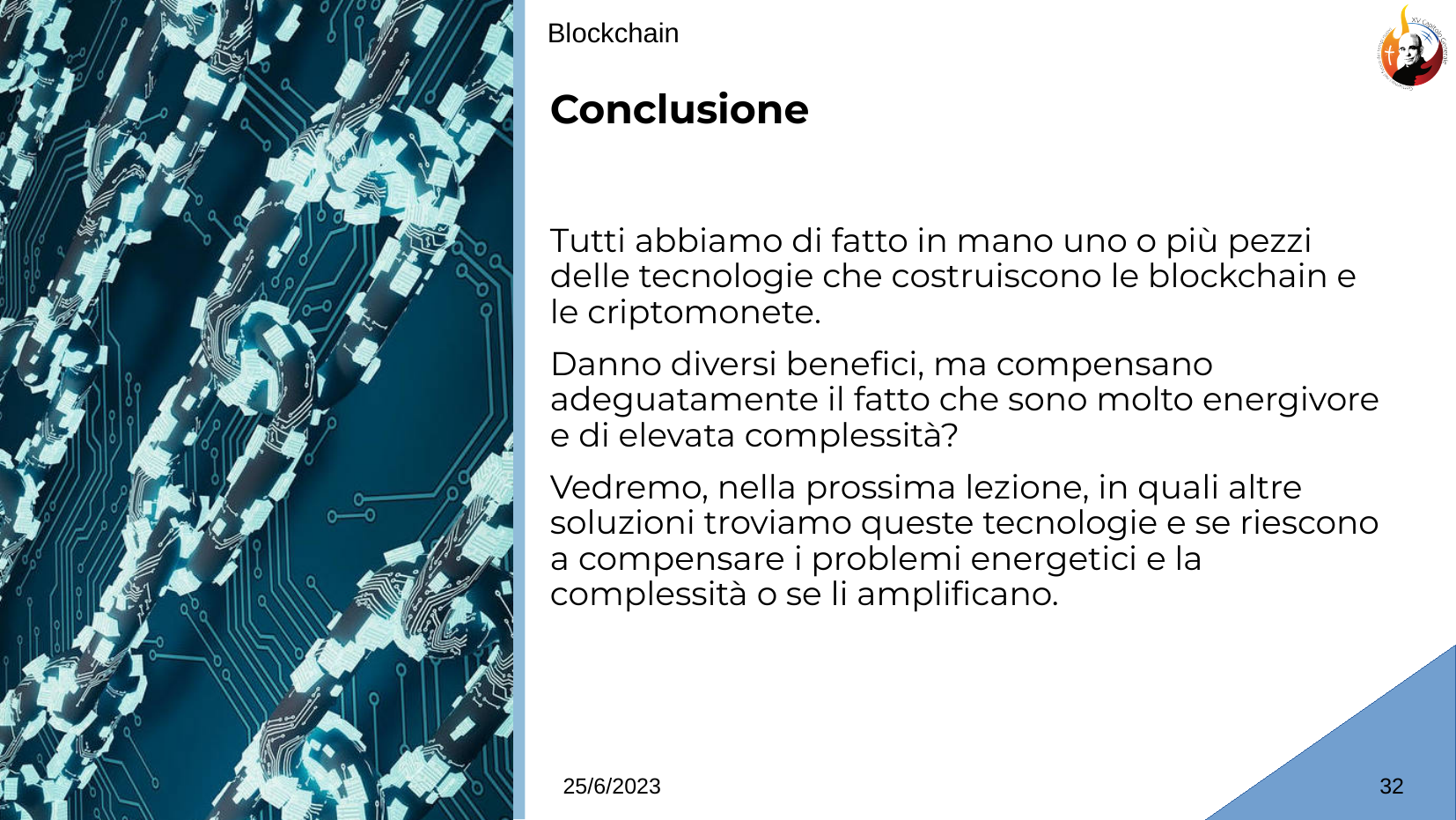

Blockchain
Conclusione
# Tutti abbiamo di fatto in mano uno o più pezzi delle tecnologie che costruiscono le blockchain e le criptomonete.
Danno diversi benefici, ma compensano adeguatamente il fatto che sono molto energivore e di elevata complessità?
Vedremo, nella prossima lezione, in quali altre soluzioni troviamo queste tecnologie e se riescono a compensare i problemi energetici e la complessità o se li amplificano.